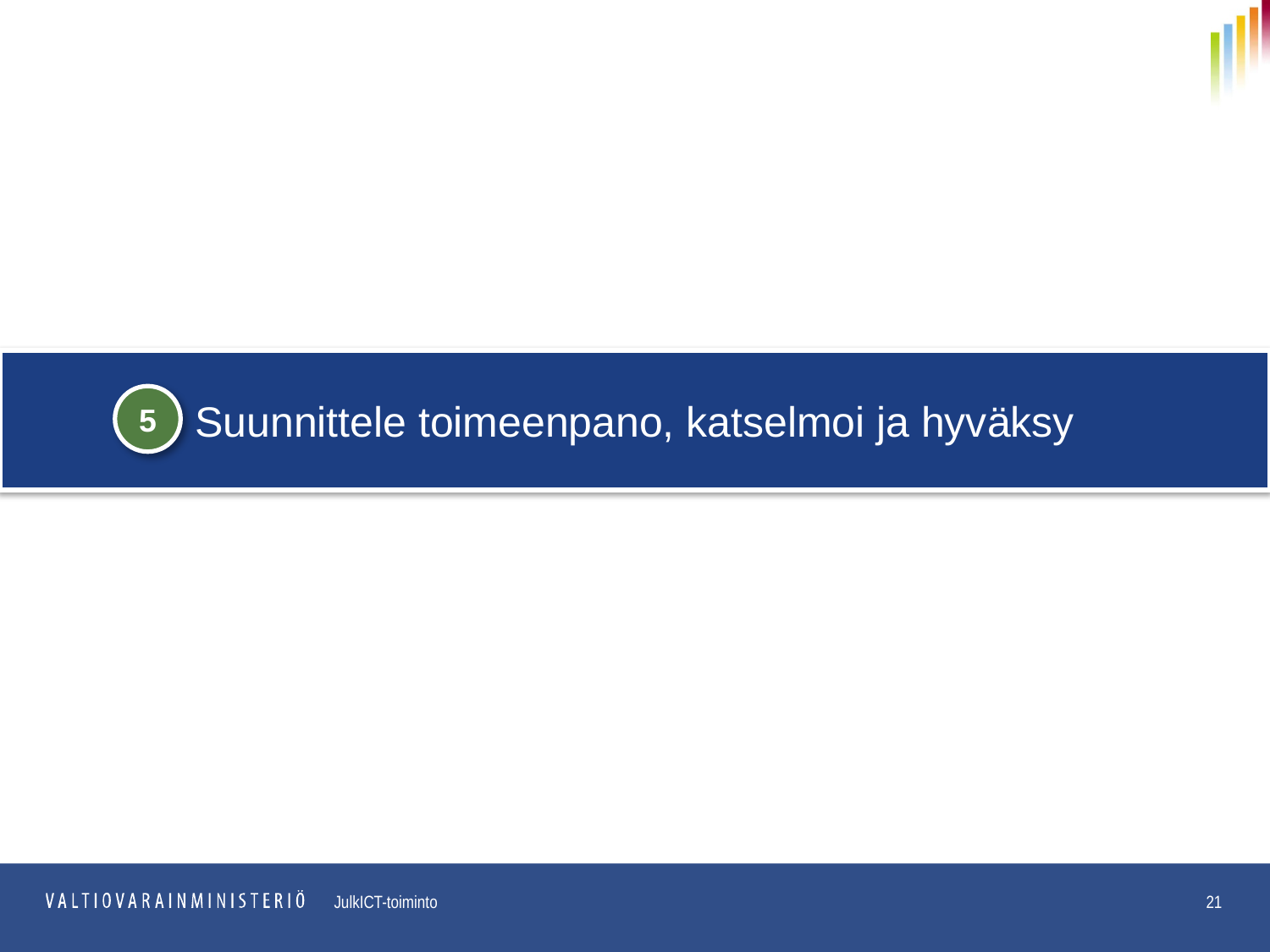

# Suunnittele toimeenpano, katselmoi ja hyväksy
5
21